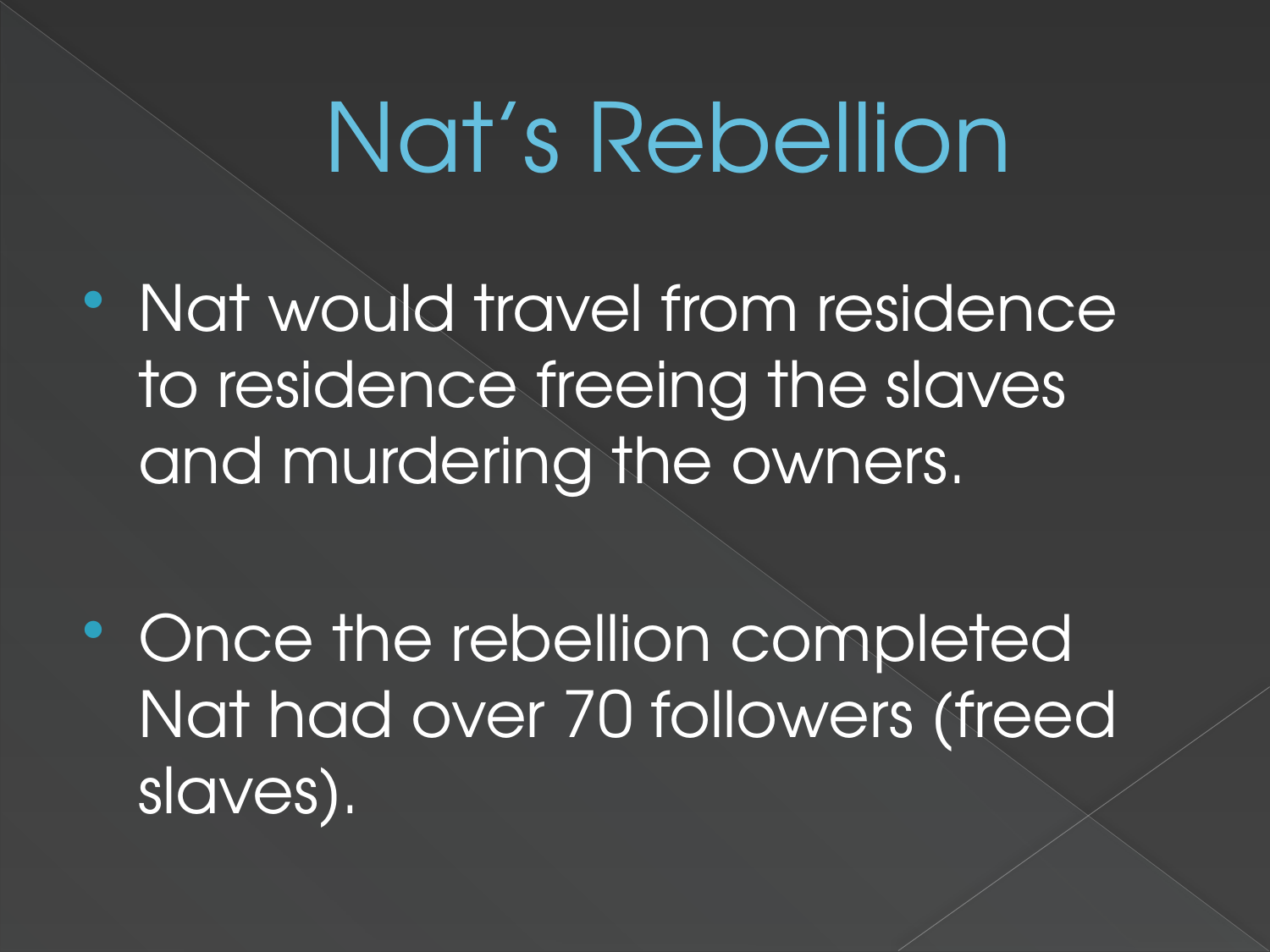

# Nat’s Rebellion
Nat would travel from residence to residence freeing the slaves and murdering the owners.

Once the rebellion completed Nat had over 70 followers (freed slaves).